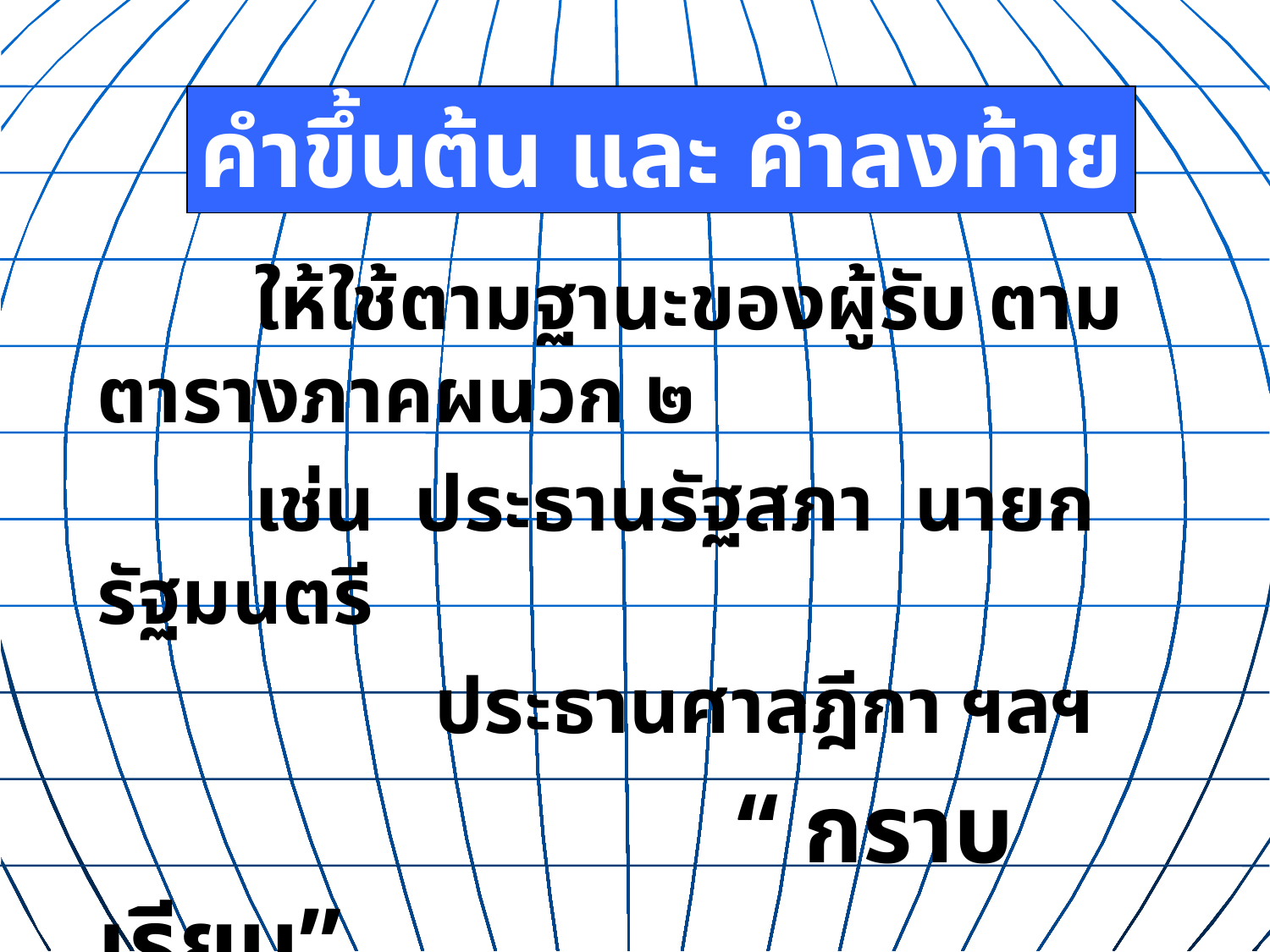

คำขึ้นต้น และ คำลงท้าย

            ให้ใช้ตามฐานะของผู้รับ ตามตารางภาคผนวก ๒
            เช่น  ประธานรัฐสภา  นายกรัฐมนตรี
                     ประธานศาลฎีกา ฯลฯ
                                    “ กราบเรียน”
                  “ขอแสดงความนับถืออย่างยิ่ง”